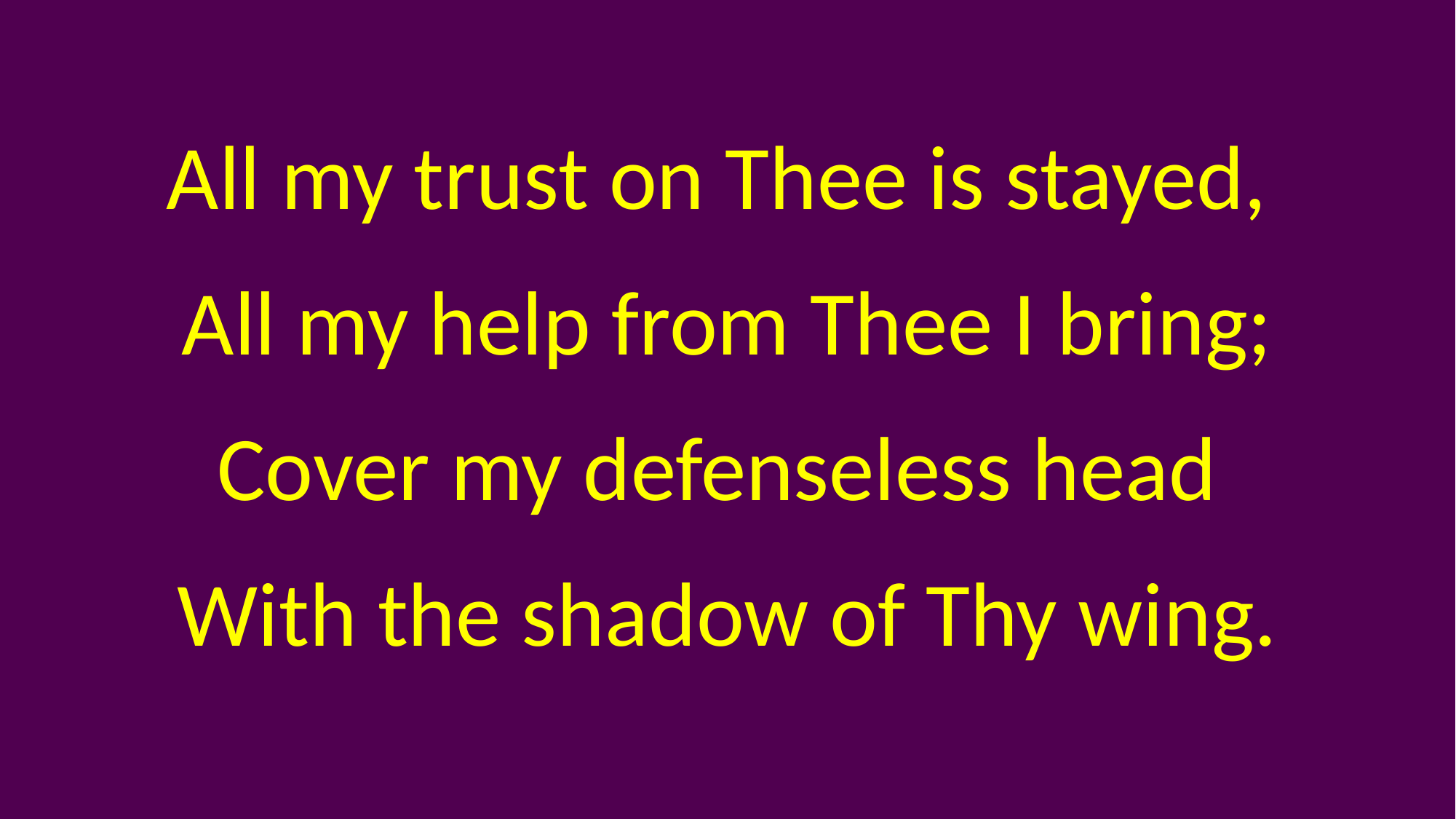

All my trust on Thee is stayed,
All my help from Thee I bring;
Cover my defenseless head
With the shadow of Thy wing.